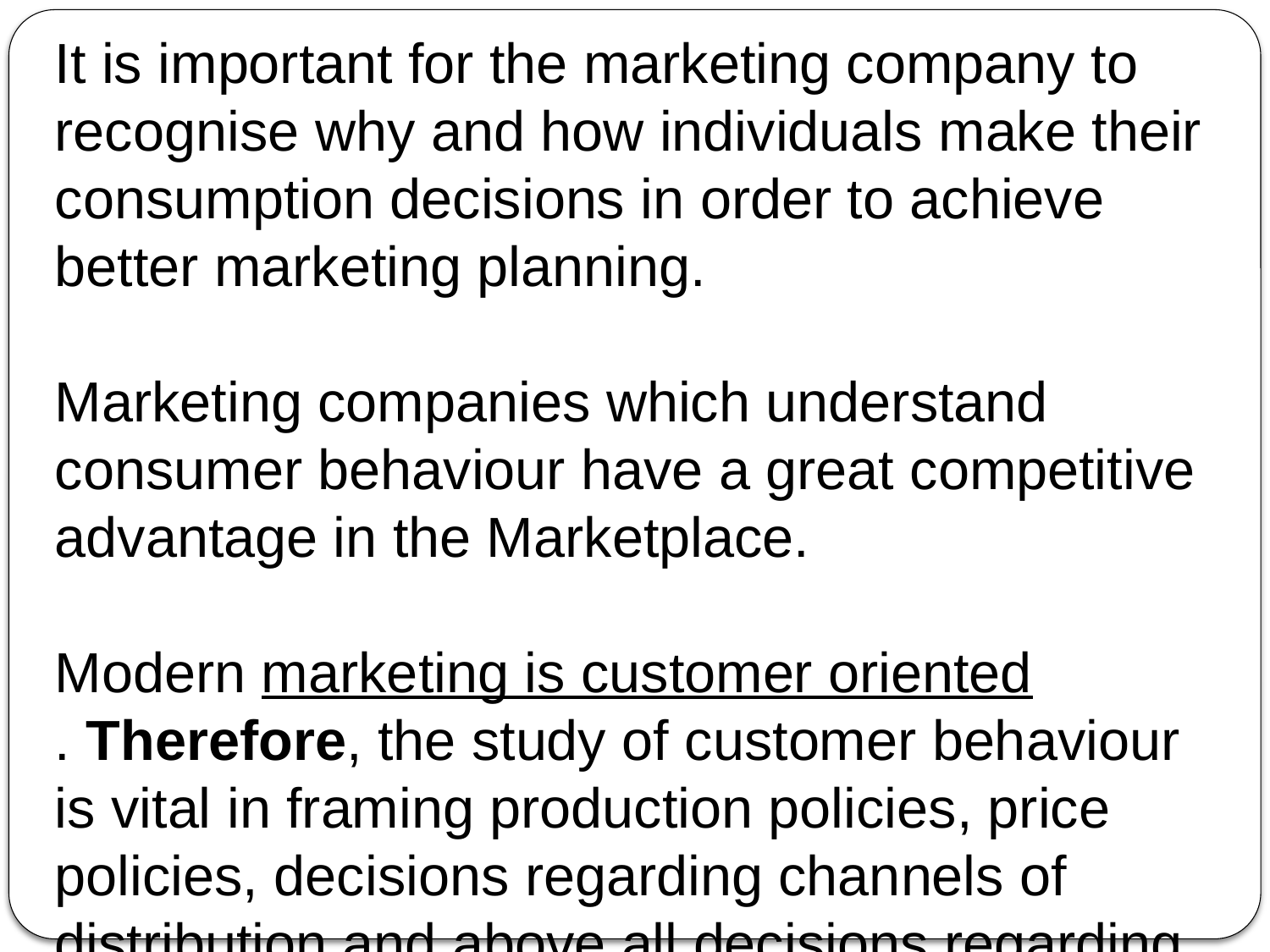

It is important for the marketing company to recognise why and how individuals make their consumption decisions in order to achieve better marketing planning.

Marketing companies which understand consumer behaviour have a great competitive advantage in the Marketplace.

Modern marketing is customer oriented. Therefore, the study of customer behaviour is vital in framing production policies, price policies, decisions regarding channels of distribution and above all decisions regarding sales promotion.